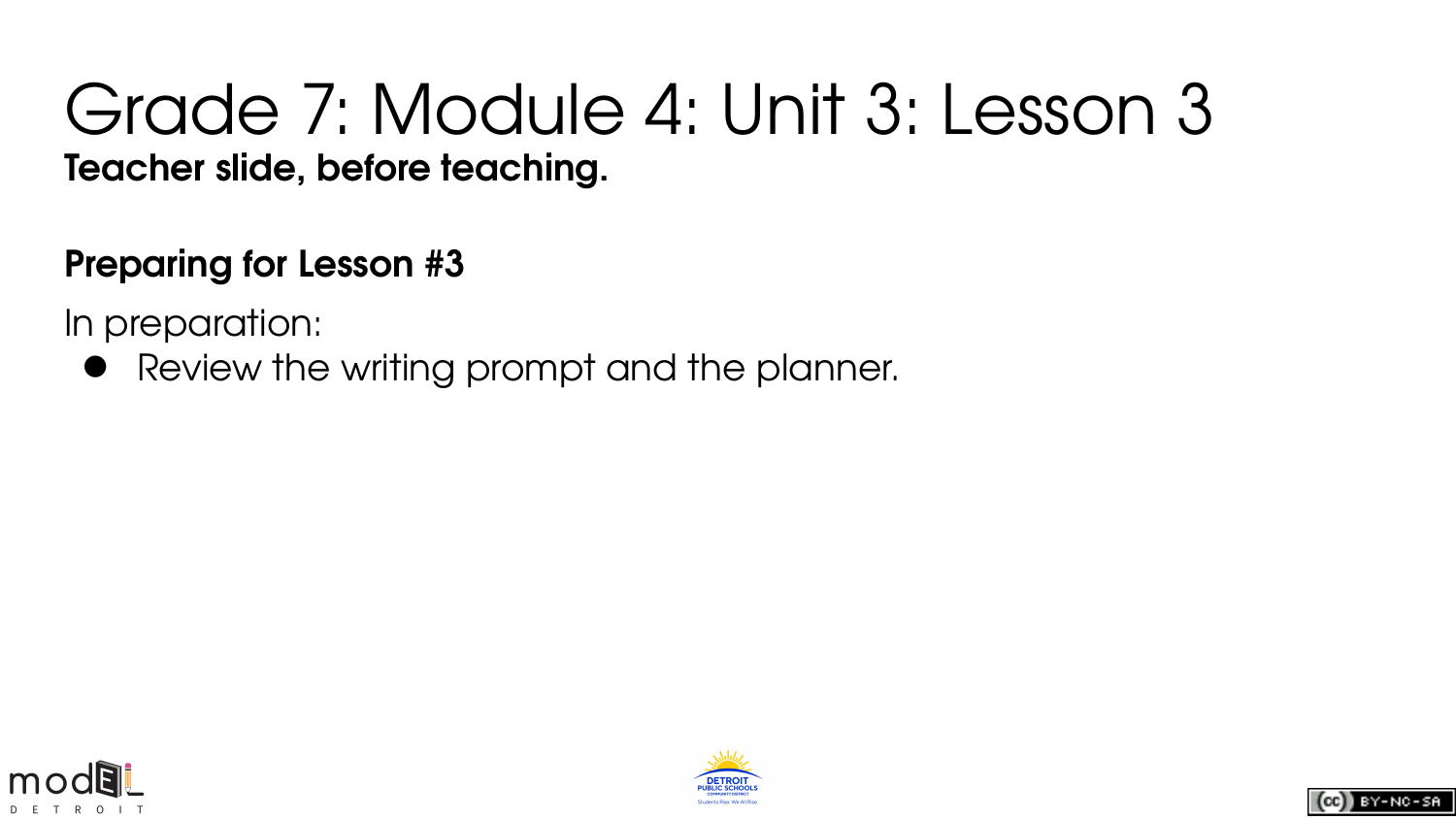

Grade 7: Module 4: Unit 3: Lesson 3
Teacher slide, before teaching.

Preparing for Lesson #3
In preparation:
Review the writing prompt and the planner.